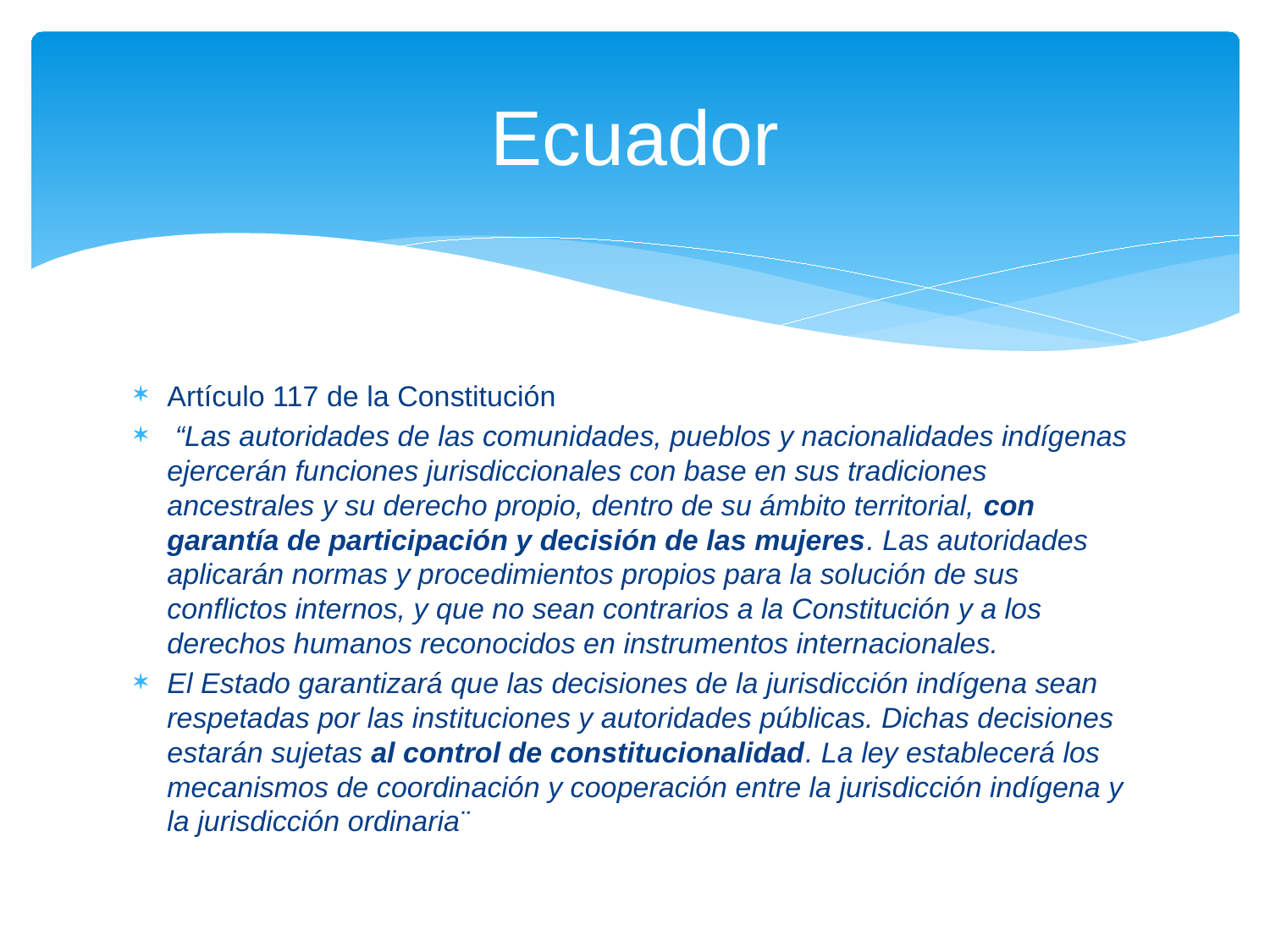

# Ecuador
Artículo 117 de la Constitución
 “Las autoridades de las comunidades, pueblos y nacionalidades indígenas ejercerán funciones jurisdiccionales con base en sus tradiciones ancestrales y su derecho propio, dentro de su ámbito territorial, con garantía de participación y decisión de las mujeres. Las autoridades aplicarán normas y procedimientos propios para la solución de sus conflictos internos, y que no sean contrarios a la Constitución y a los derechos humanos reconocidos en instrumentos internacionales.
El Estado garantizará que las decisiones de la jurisdicción indígena sean respetadas por las instituciones y autoridades públicas. Dichas decisiones estarán sujetas al control de constitucionalidad. La ley establecerá los mecanismos de coordinación y cooperación entre la jurisdicción indígena y la jurisdicción ordinaria¨